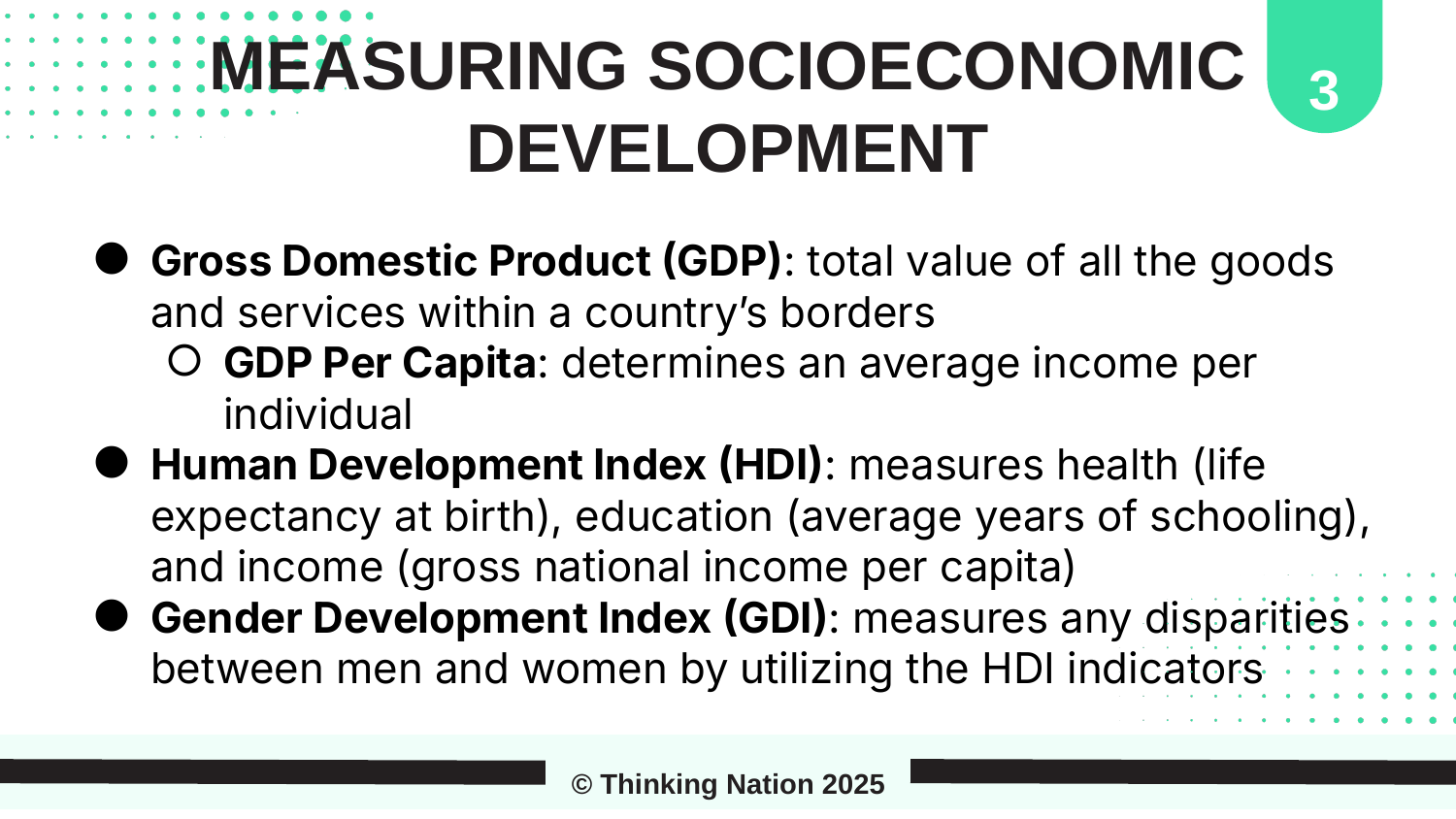

3
MEASURING SOCIOECONOMIC DEVELOPMENT
Gross Domestic Product (GDP): total value of all the goods and services within a country’s borders
GDP Per Capita: determines an average income per individual
Human Development Index (HDI): measures health (life expectancy at birth), education (average years of schooling), and income (gross national income per capita)
Gender Development Index (GDI): measures any disparities between men and women by utilizing the HDI indicators

© Thinking Nation 2025